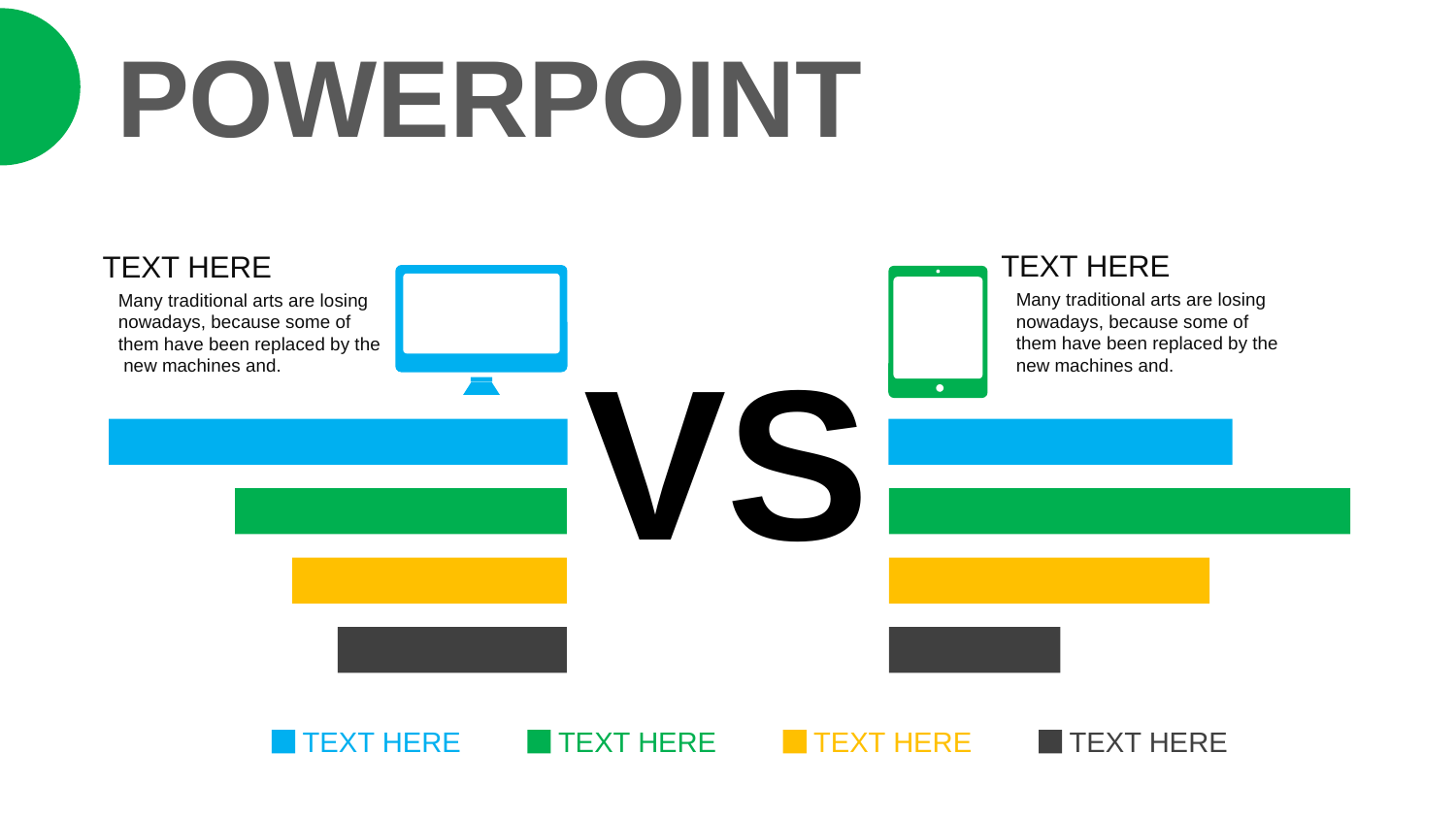

POWERPOINT
TEXT HERE
Many traditional arts are losing
nowadays, because some of
them have been replaced by the
new machines and.
TEXT HERE

Many traditional arts are losing
nowadays, because some of
them have been replaced by the
 new machines and.
VS

TEXT HERE

TEXT HERE

TEXT HERE

TEXT HERE